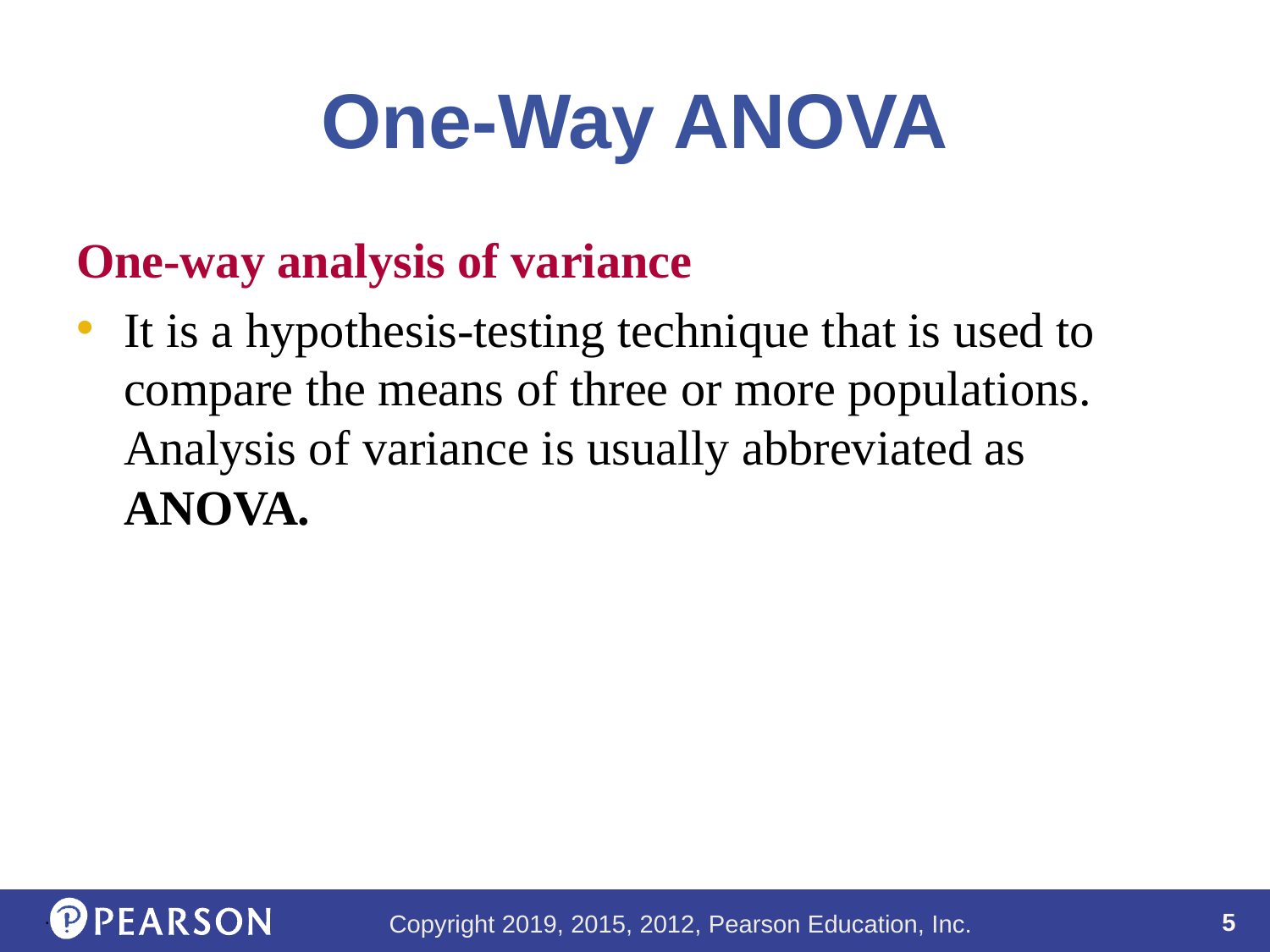

# One-Way ANOVA
One-way analysis of variance
It is a hypothesis-testing technique that is used to compare the means of three or more populations. Analysis of variance is usually abbreviated as ANOVA.
.